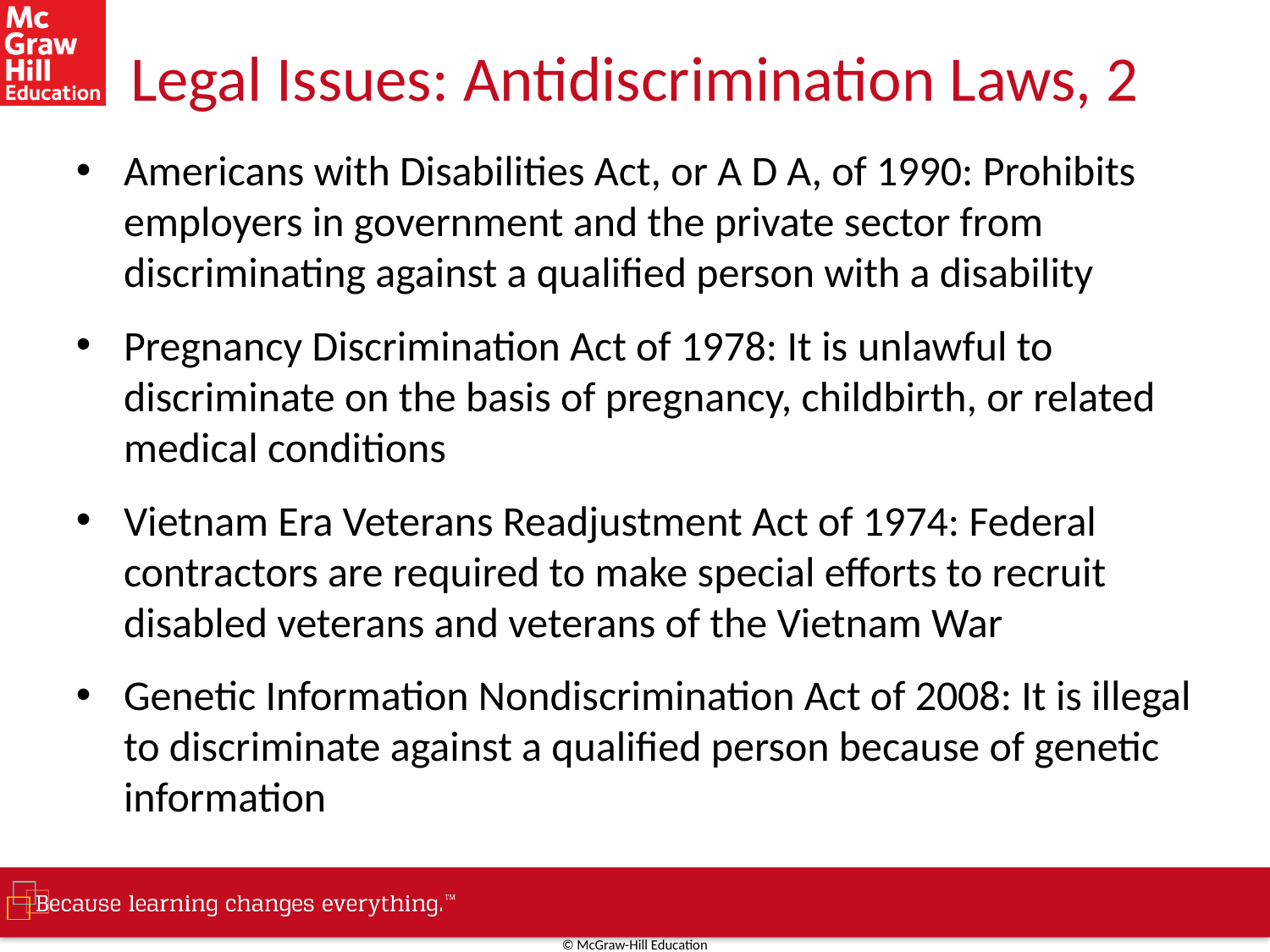

# Legal Issues: Antidiscrimination Laws, 2
Americans with Disabilities Act, or A D A, of 1990: Prohibits employers in government and the private sector from discriminating against a qualified person with a disability
Pregnancy Discrimination Act of 1978: It is unlawful to discriminate on the basis of pregnancy, childbirth, or related medical conditions
Vietnam Era Veterans Readjustment Act of 1974: Federal contractors are required to make special efforts to recruit disabled veterans and veterans of the Vietnam War
Genetic Information Nondiscrimination Act of 2008: It is illegal to discriminate against a qualified person because of genetic information